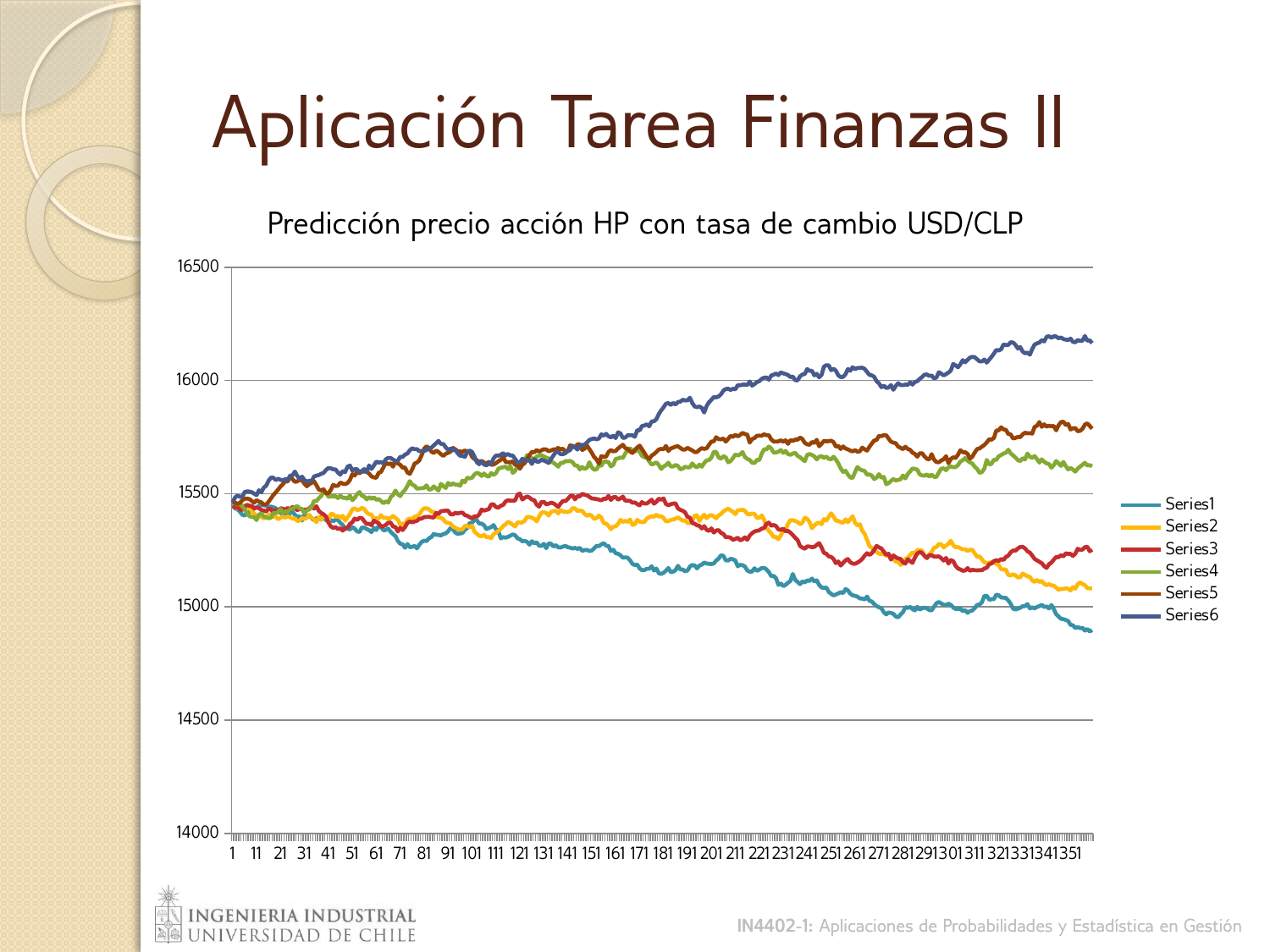

# Aplicación Tarea Finanzas II
Predicción precio acción HP con tasa de cambio USD/CLP

### Chart

| Category |  |  |  |  |  |  |
|---|---|---|---|---|---|---|
IN4402-1: Aplicaciones de Probabilidades y Estadística en Gestión